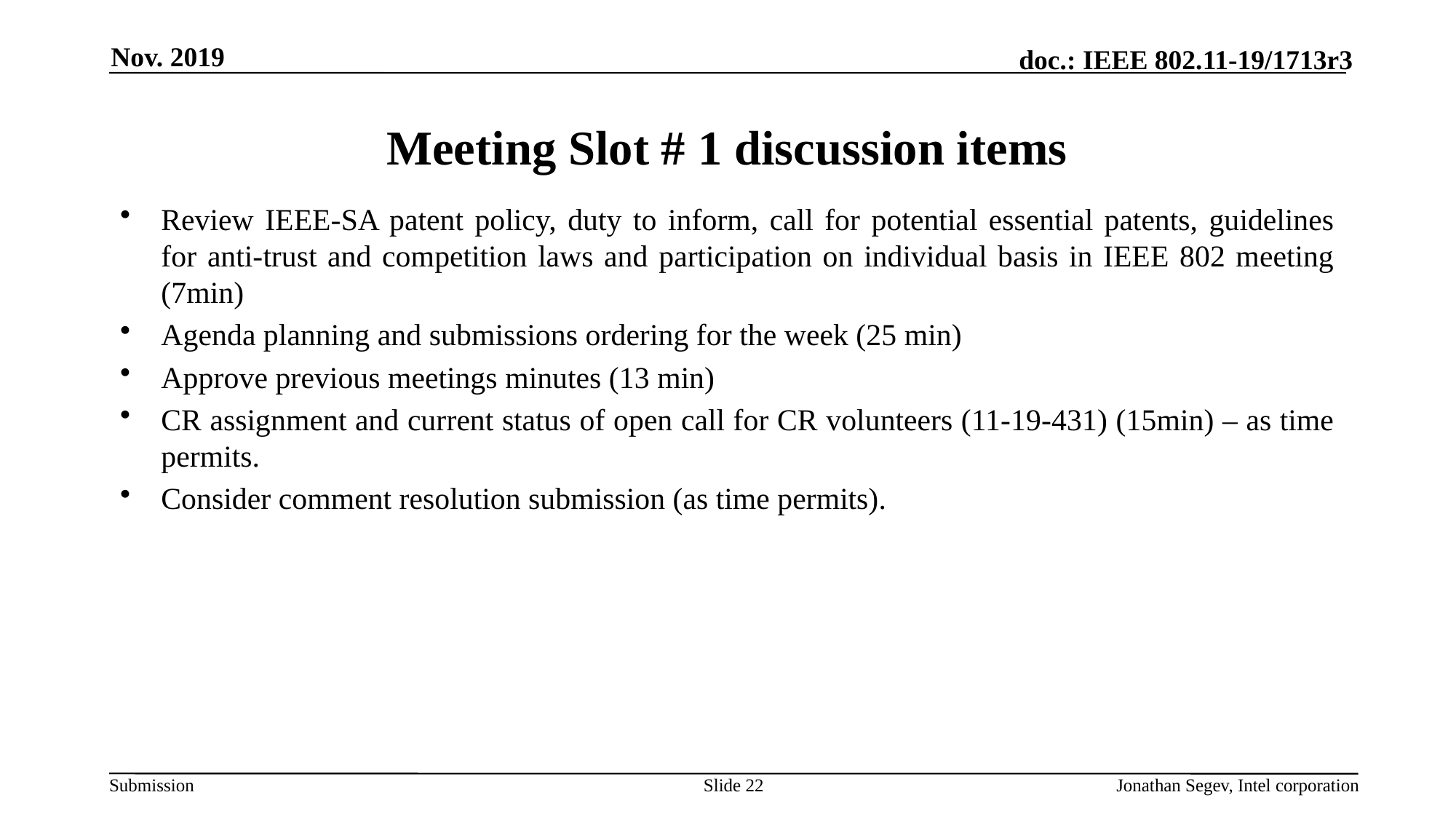

Nov. 2019
# Meeting Slot # 1 discussion items
Review IEEE-SA patent policy, duty to inform, call for potential essential patents, guidelines for anti-trust and competition laws and participation on individual basis in IEEE 802 meeting (7min)
Agenda planning and submissions ordering for the week (25 min)
Approve previous meetings minutes (13 min)
CR assignment and current status of open call for CR volunteers (11-19-431) (15min) – as time permits.
Consider comment resolution submission (as time permits).

Slide 22
Jonathan Segev, Intel corporation